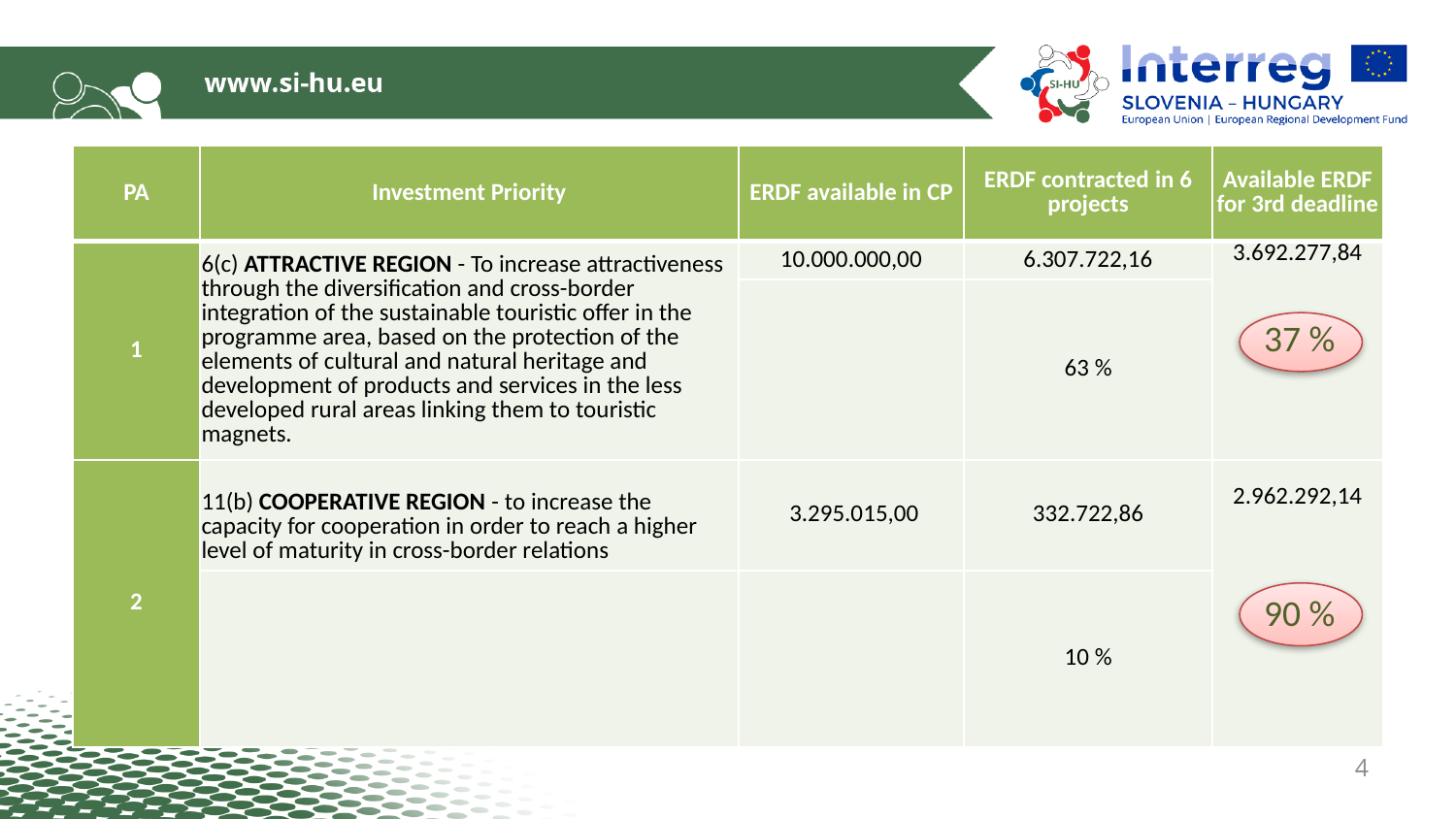

| PA | Investment Priority | ERDF available in CP | ERDF contracted in 6 projects | Available ERDF for 3rd deadline |
| --- | --- | --- | --- | --- |
| 1 | 6(c) ATTRACTIVE REGION - To increase attractiveness through the diversification and cross-border integration of the sustainable touristic offer in the programme area, based on the protection of the elements of cultural and natural heritage and development of products and services in the less developed rural areas linking them to touristic magnets. | 10.000.000,00 | 6.307.722,16 | 3.692.277,84 |
|  |  |  | 63 % |  |
| 2 | 11(b) COOPERATIVE REGION - to increase the capacity for cooperation in order to reach a higher level of maturity in cross-border relations | 3.295.015,00 | 332.722,86 | 2.962.292,14 |
|  |  |  | 10 % |  |
#
37 %

90 %

4